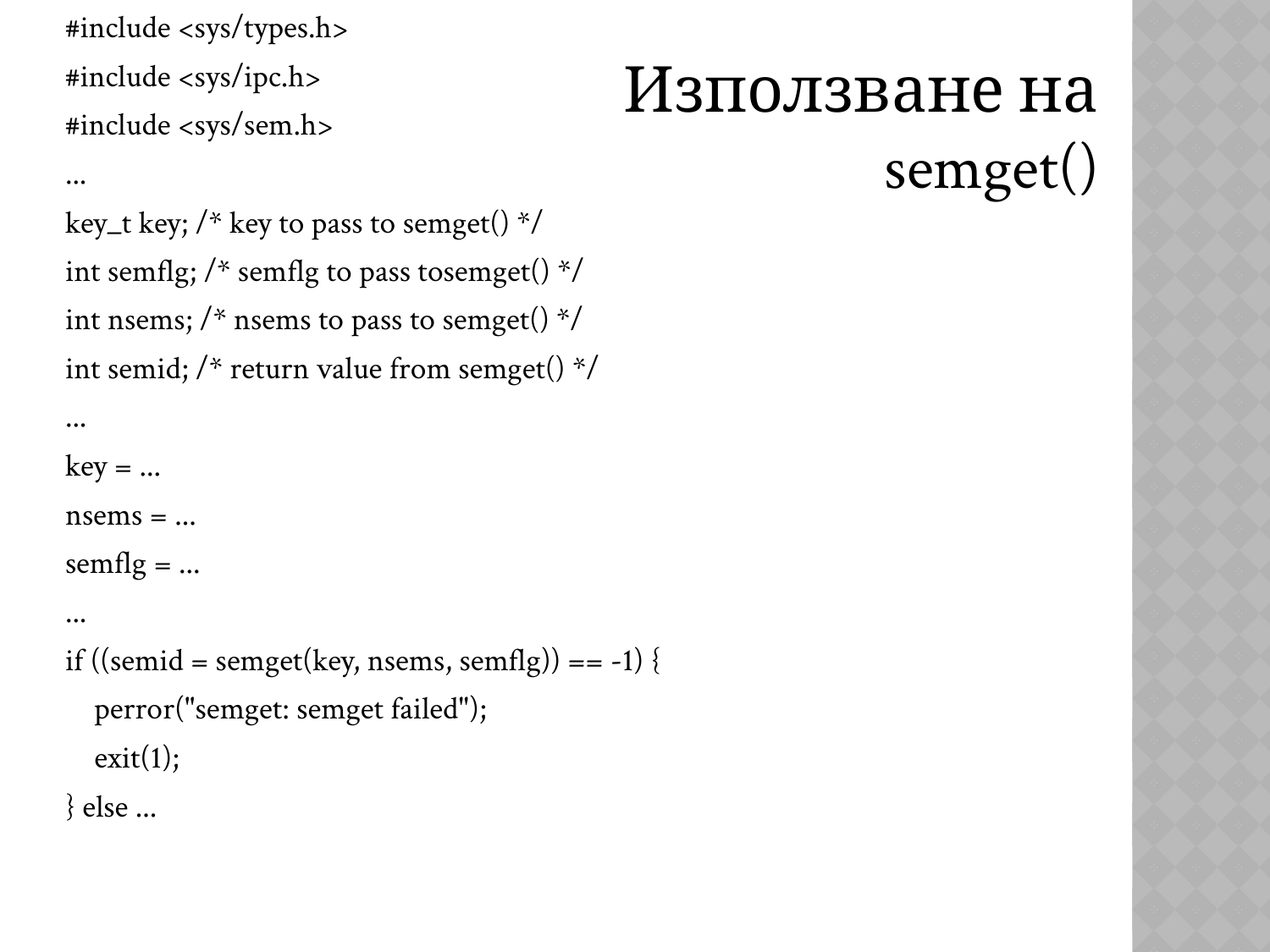

#include <sys/types.h>
#include <sys/ipc.h>
#include <sys/sem.h>
...
key_t key; /* key to pass to semget() */
int semflg; /* semflg to pass tosemget() */
int nsems; /* nsems to pass to semget() */
int semid; /* return value from semget() */
...
key = ...
nsems = ...
semflg = ...
...
if ((semid = semget(key, nsems, semflg)) == -1) {
    perror("semget: semget failed");
    exit(1);
} else ...
Използване на semget()